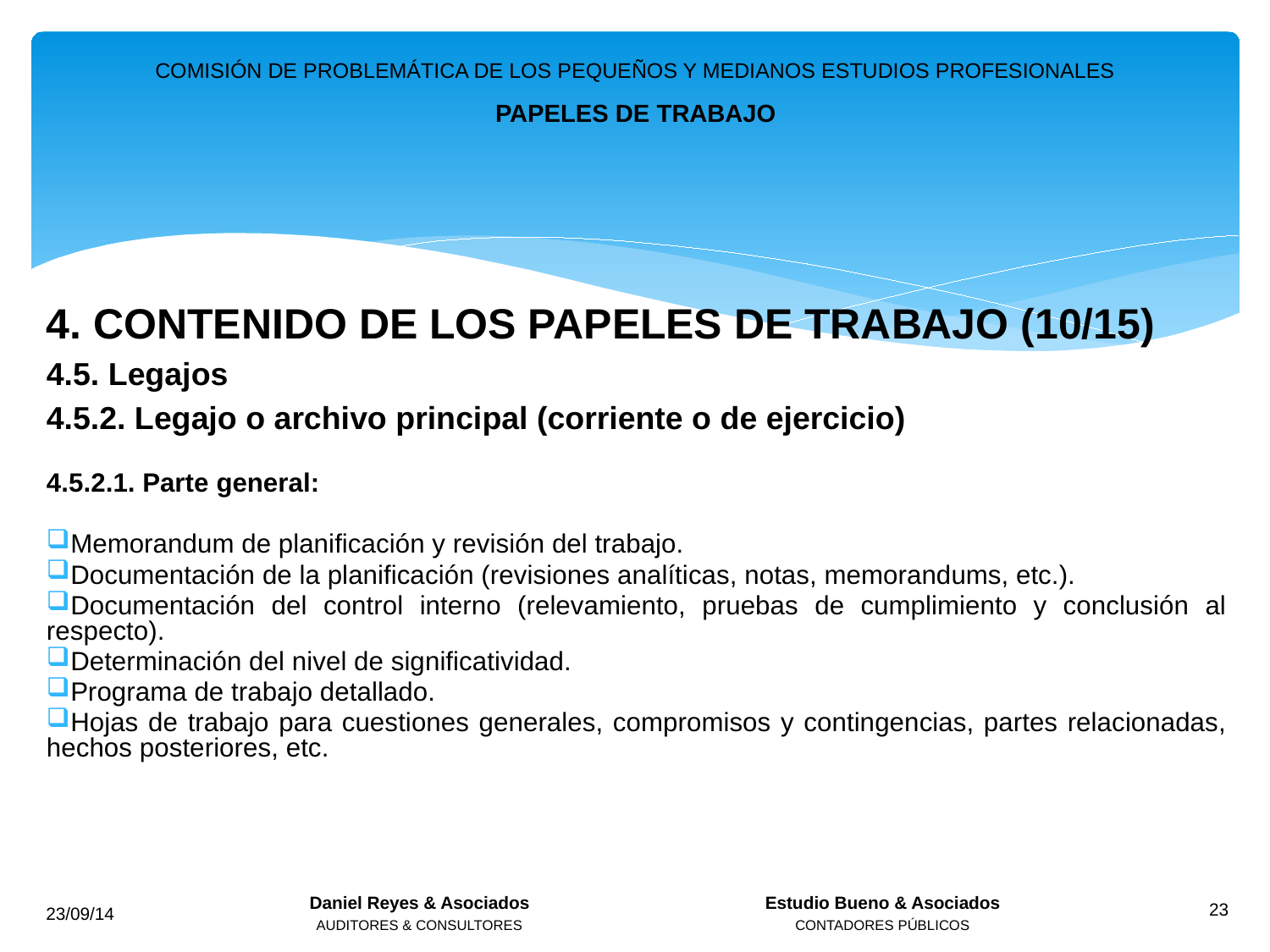

COMISIÓN DE PROBLEMÁTICA DE LOS PEQUEÑOS Y MEDIANOS ESTUDIOS PROFESIONALES
PAPELES DE TRABAJO
4. CONTENIDO DE LOS PAPELES DE TRABAJO (10/15)
4.5. Legajos
4.5.2. Legajo o archivo principal (corriente o de ejercicio)

4.5.2.1. Parte general:

Memorandum de planificación y revisión del trabajo.
Documentación de la planificación (revisiones analíticas, notas, memorandums, etc.).
Documentación del control interno (relevamiento, pruebas de cumplimiento y conclusión al respecto).
Determinación del nivel de significatividad.
Programa de trabajo detallado.
Hojas de trabajo para cuestiones generales, compromisos y contingencias, partes relacionadas, hechos posteriores, etc.
Daniel Reyes & Asociados
AUDITORES & CONSULTORES
Estudio Bueno & Asociados
CONTADORES PÚBLICOS
23/09/14
23